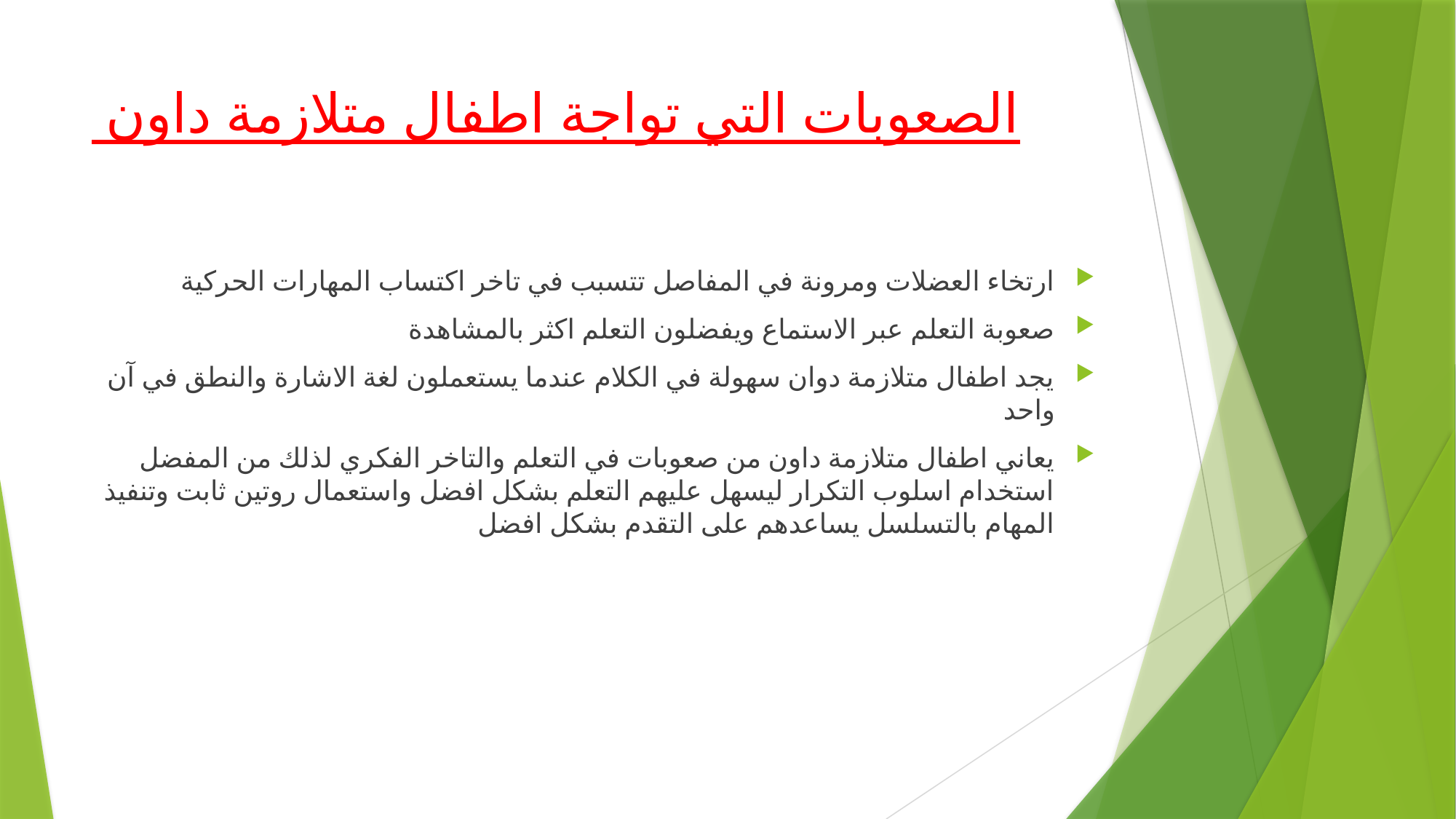

# الصعوبات التي تواجة اطفال متلازمة داون
ارتخاء العضلات ومرونة في المفاصل تتسبب في تاخر اكتساب المهارات الحركية
صعوبة التعلم عبر الاستماع ويفضلون التعلم اكثر بالمشاهدة
يجد اطفال متلازمة دوان سهولة في الكلام عندما يستعملون لغة الاشارة والنطق في آن واحد
يعاني اطفال متلازمة داون من صعوبات في التعلم والتاخر الفكري لذلك من المفضل استخدام اسلوب التكرار ليسهل عليهم التعلم بشكل افضل واستعمال روتين ثابت وتنفيذ المهام بالتسلسل يساعدهم على التقدم بشكل افضل